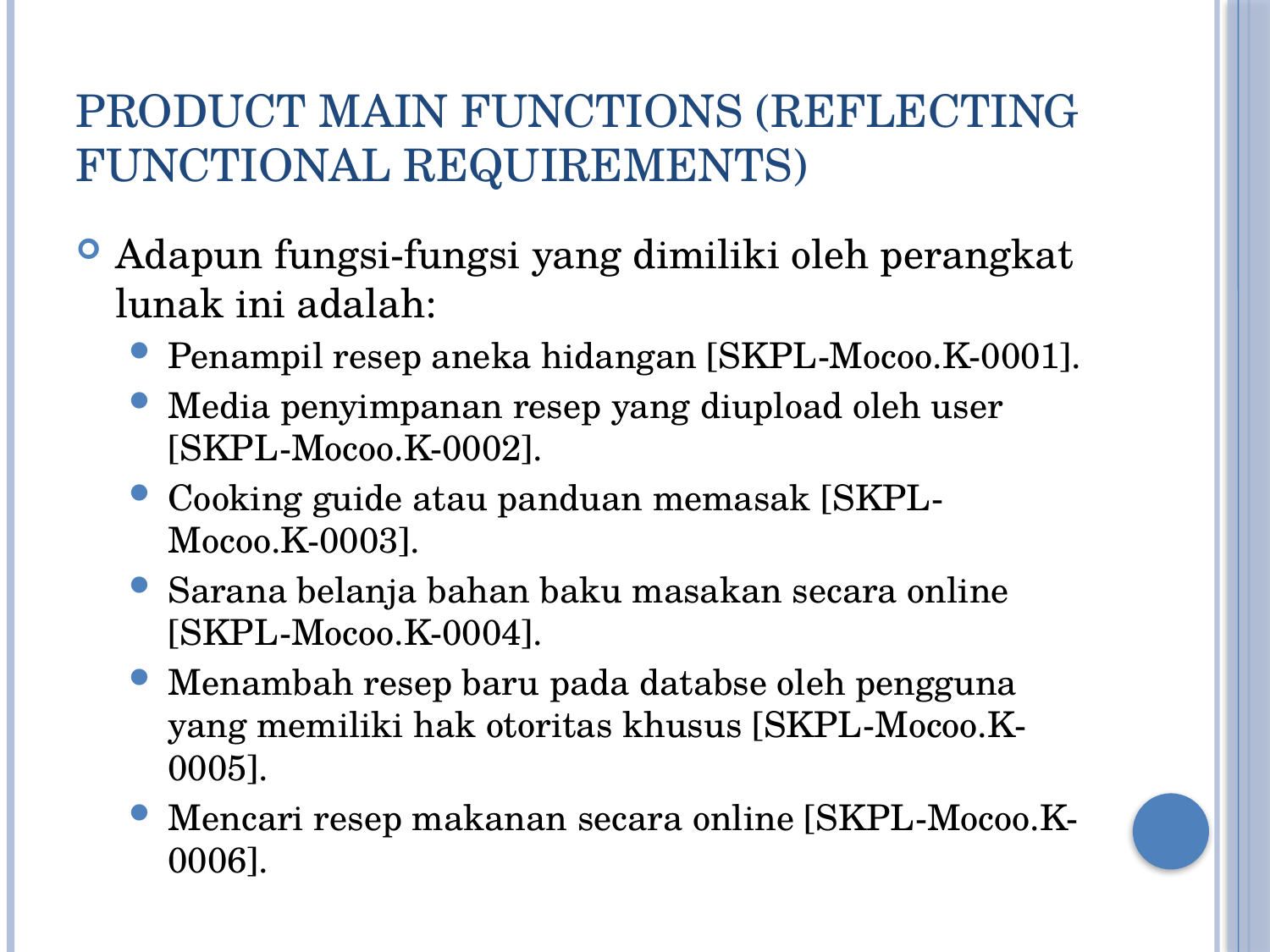

# Product main functions (reflecting functional requirements)
Adapun fungsi-fungsi yang dimiliki oleh perangkat lunak ini adalah:
Penampil resep aneka hidangan [SKPL-Mocoo.K-0001].
Media penyimpanan resep yang diupload oleh user [SKPL-Mocoo.K-0002].
Cooking guide atau panduan memasak [SKPL-Mocoo.K-0003].
Sarana belanja bahan baku masakan secara online [SKPL-Mocoo.K-0004].
Menambah resep baru pada databse oleh pengguna yang memiliki hak otoritas khusus [SKPL-Mocoo.K-0005].
Mencari resep makanan secara online [SKPL-Mocoo.K-0006].